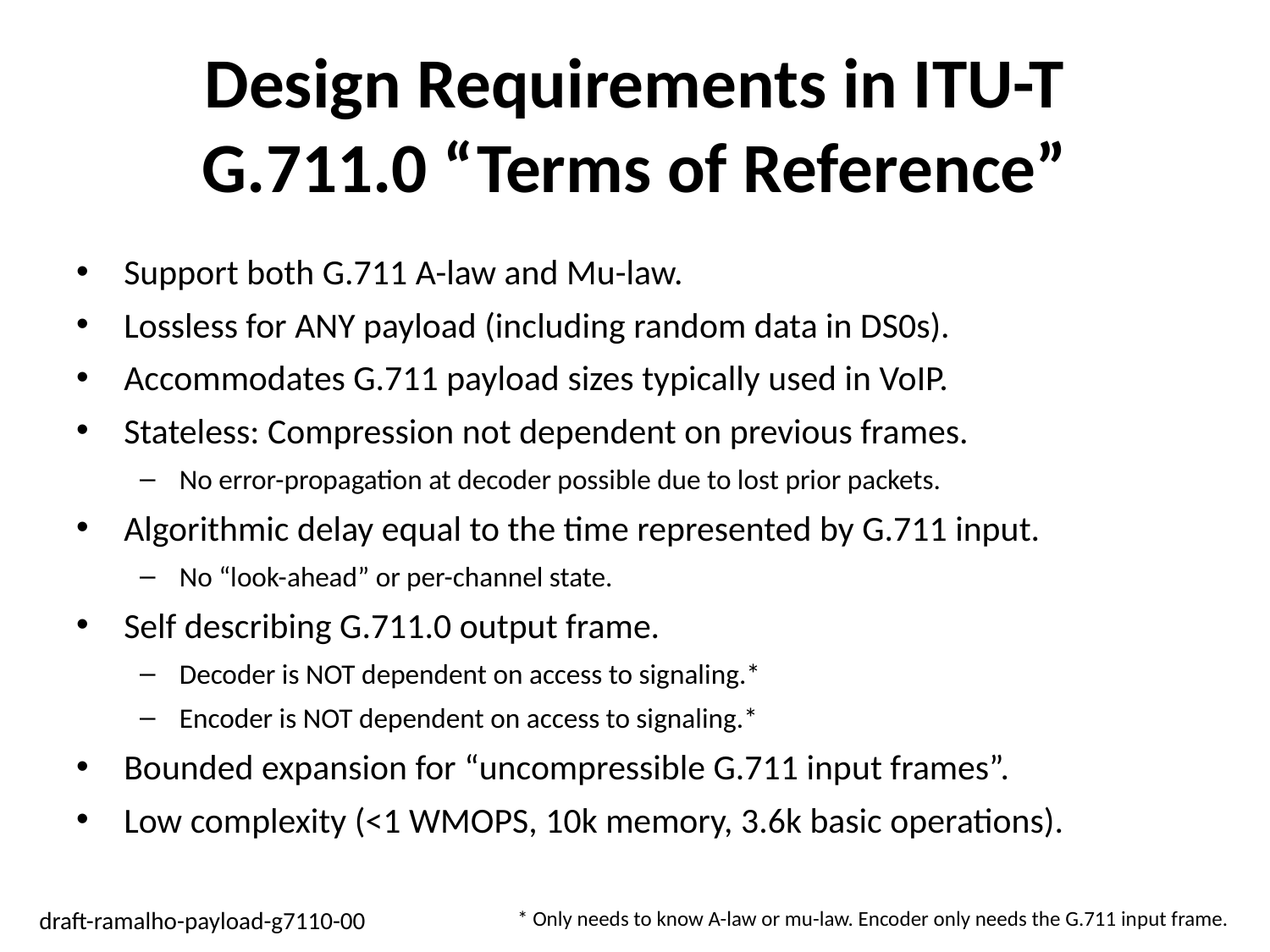

# Design Requirements in ITU-T G.711.0 “Terms of Reference”
Support both G.711 A-law and Mu-law.
Lossless for ANY payload (including random data in DS0s).
Accommodates G.711 payload sizes typically used in VoIP.
Stateless: Compression not dependent on previous frames.
No error-propagation at decoder possible due to lost prior packets.
Algorithmic delay equal to the time represented by G.711 input.
No “look-ahead” or per-channel state.
Self describing G.711.0 output frame.
Decoder is NOT dependent on access to signaling.*
Encoder is NOT dependent on access to signaling.*
Bounded expansion for “uncompressible G.711 input frames”.
Low complexity (<1 WMOPS, 10k memory, 3.6k basic operations).
draft-ramalho-payload-g7110-00
* Only needs to know A-law or mu-law. Encoder only needs the G.711 input frame.